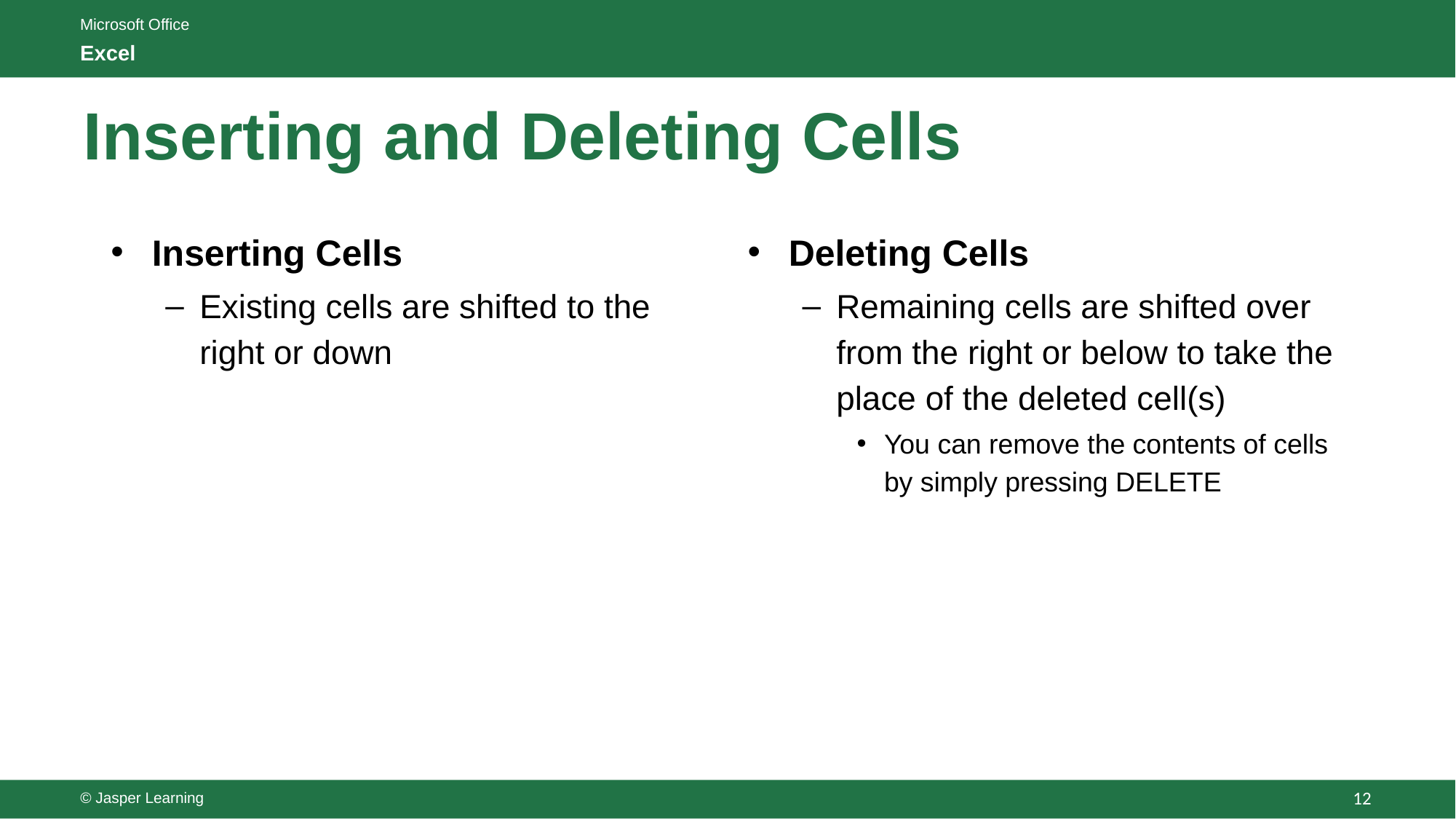

# Inserting and Deleting Cells
Inserting Cells
Existing cells are shifted to the right or down

Deleting Cells
Remaining cells are shifted over from the right or below to take the place of the deleted cell(s)
You can remove the contents of cells by simply pressing DELETE
© Jasper Learning
12